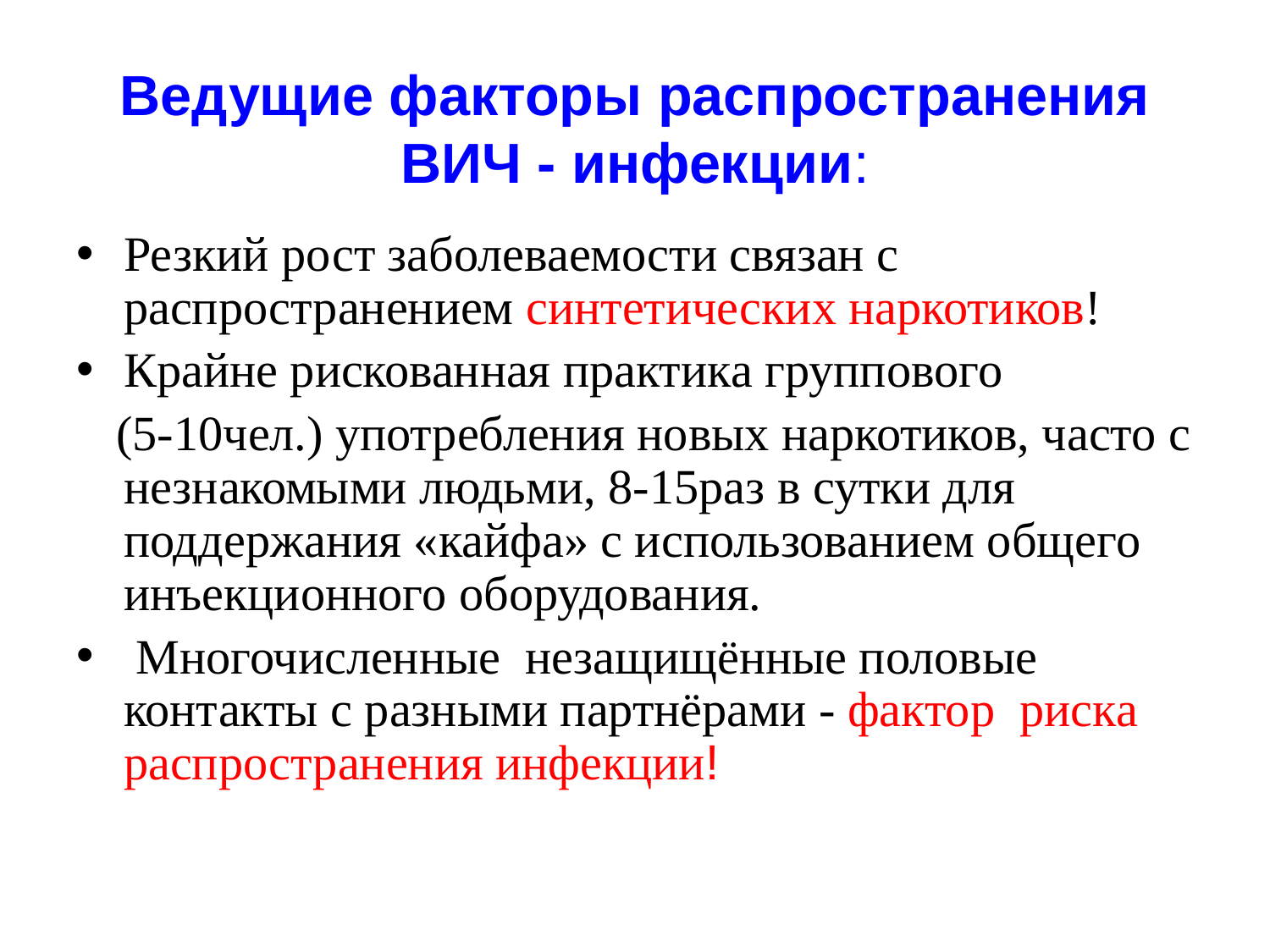

# Ведущие факторы распространения ВИЧ - инфекции:
Резкий рост заболеваемости связан с распространением синтетических наркотиков!
Крайне рискованная практика группового
   (5-10чел.) употребления новых наркотиков, часто с незнакомыми людьми, 8-15раз в сутки для поддержания «кайфа» с использованием общего инъекционного оборудования.
 Многочисленные  незащищённые половые контакты с разными партнёрами - фактор  риска распространения инфекции!